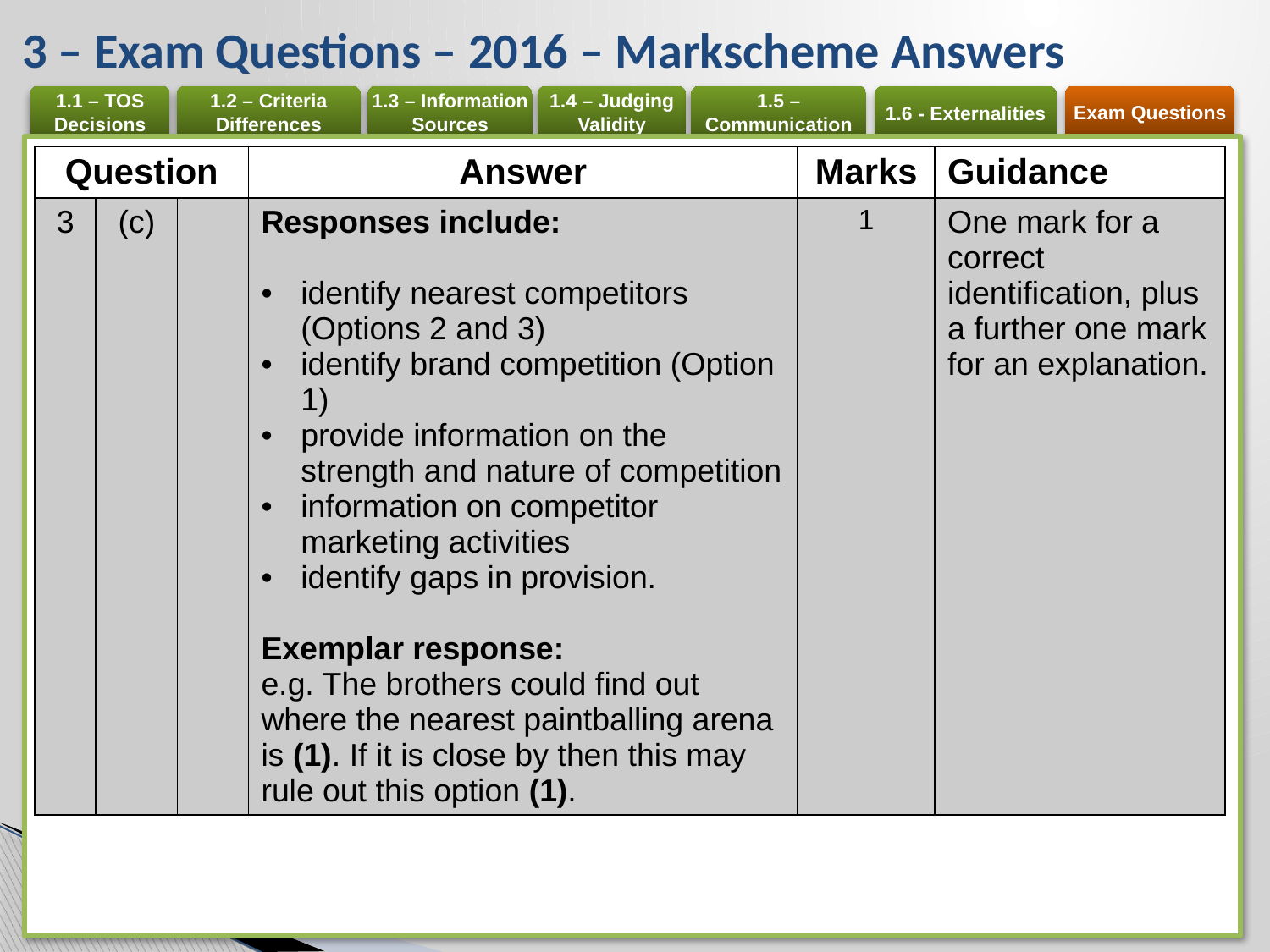

# 3 – Exam Questions – 2016 – Markscheme Answers
| Question |  |  | Answer | Marks | Guidance |
| --- | --- | --- | --- | --- | --- |
| 3 | (c) |  | Responses include: identify nearest competitors (Options 2 and 3) identify brand competition (Option 1) provide information on the strength and nature of competition information on competitor marketing activities identify gaps in provision. Exemplar response: e.g. The brothers could find out where the nearest paintballing arena is (1). If it is close by then this may rule out this option (1). | 1 | One mark for a correct identification, plus a further one mark for an explanation. |